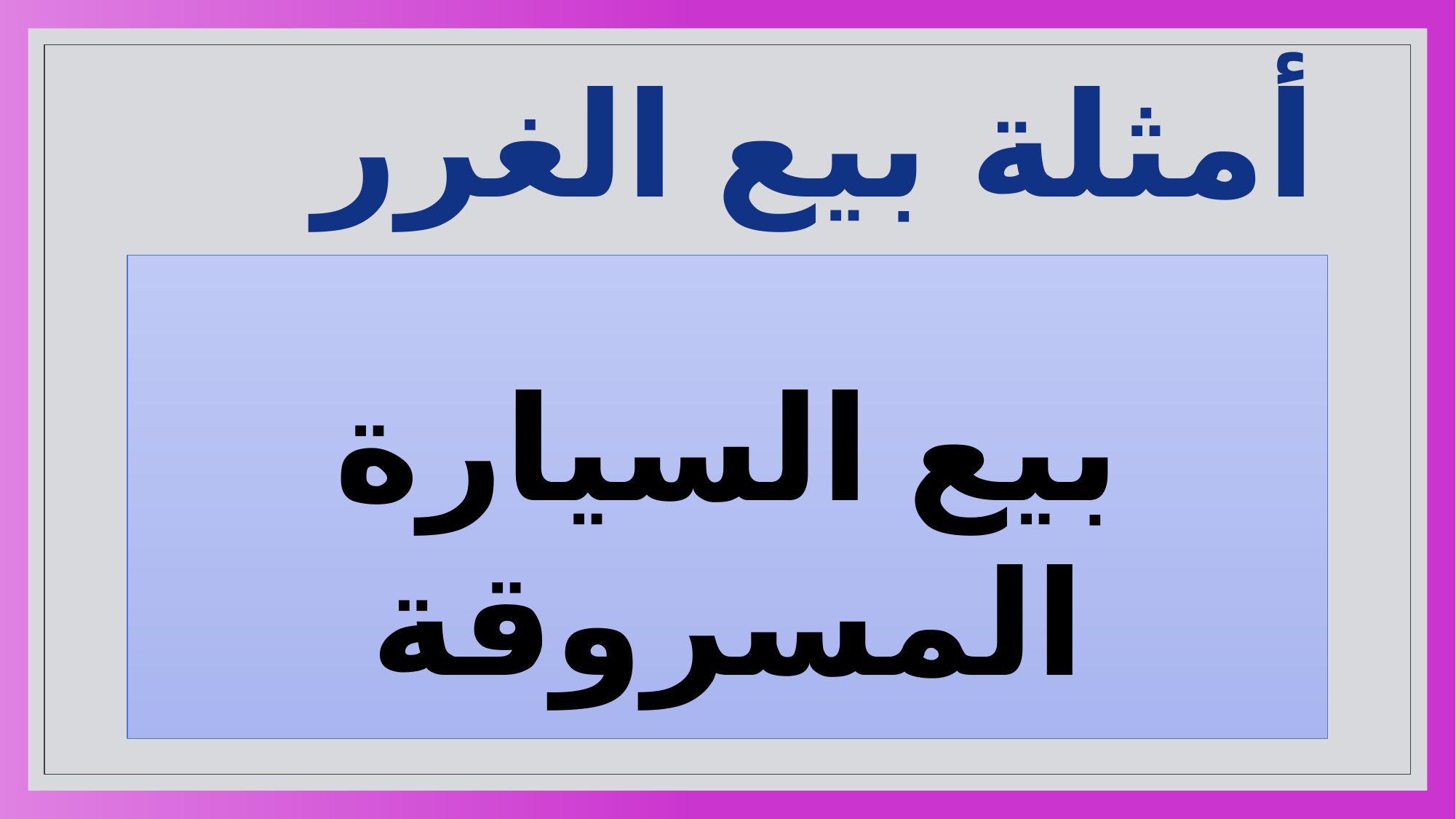

# أمثلة بيع الغرر

بيع السيارة المسروقة